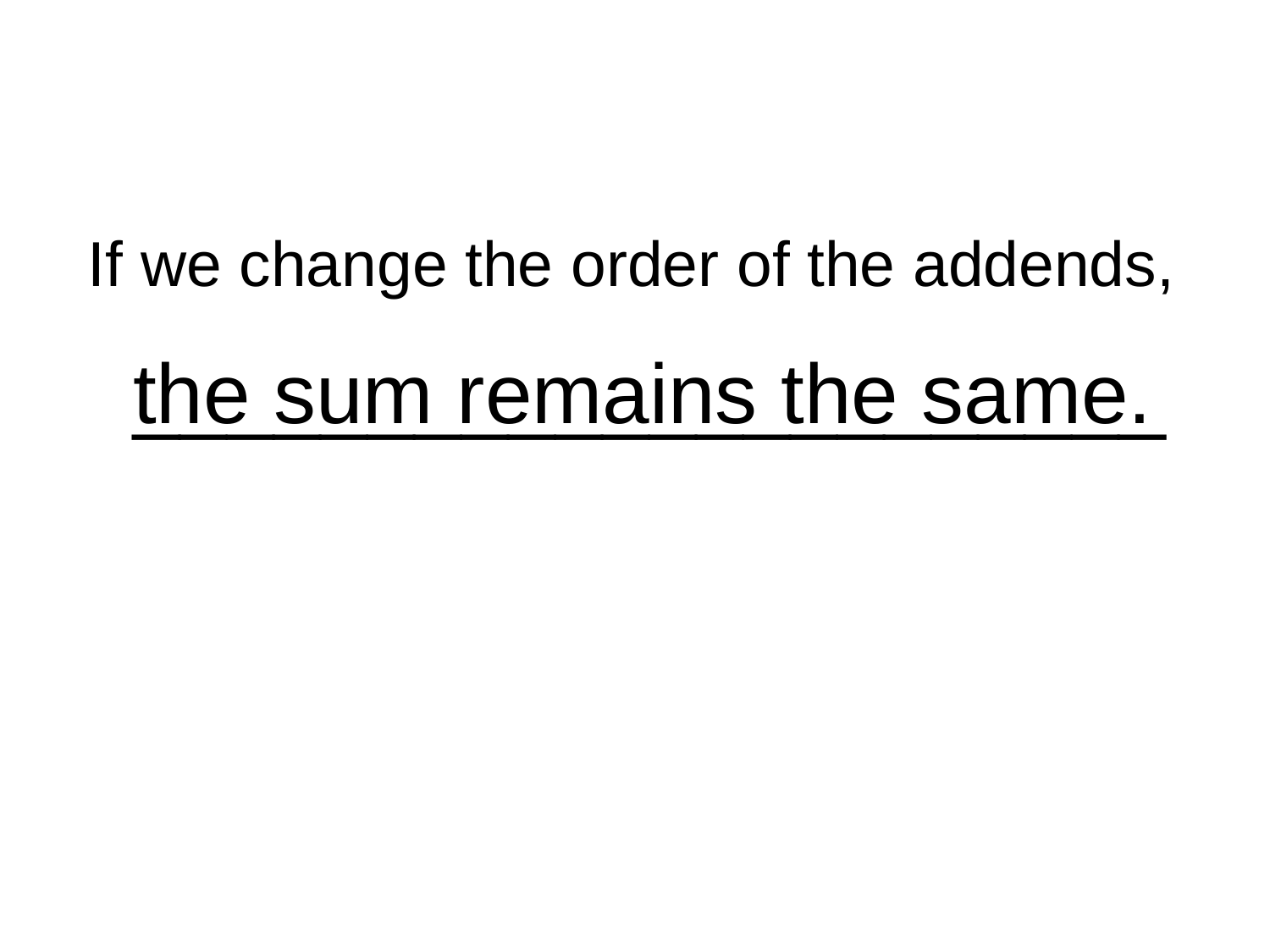

If we change the order of the addends,
the sum remains the same.
______________________